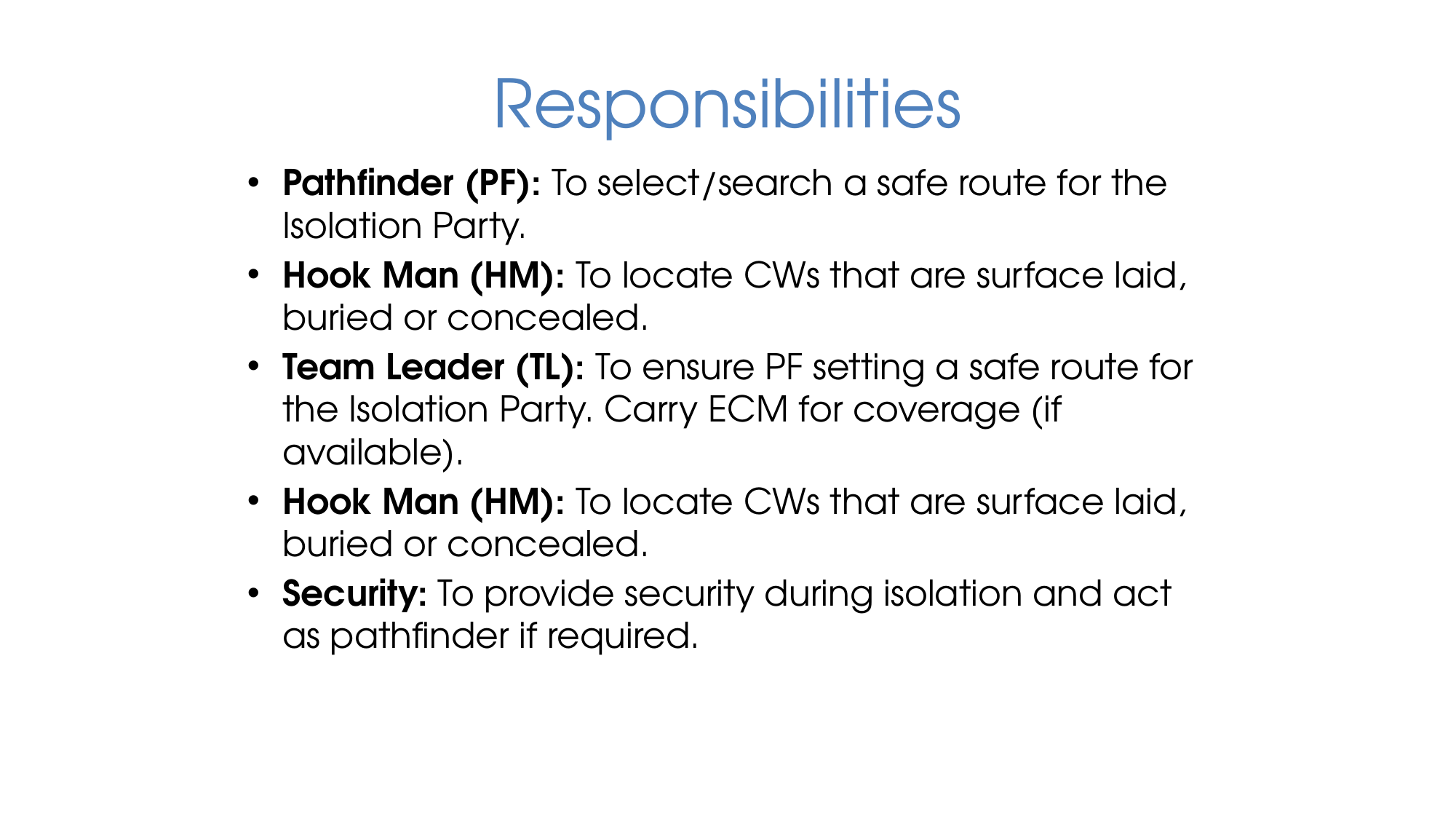

# Responsibilities
Pathfinder (PF): To select/search a safe route for the Isolation Party.
Hook Man (HM): To locate CWs that are surface laid, buried or concealed.
Team Leader (TL): To ensure PF setting a safe route for the Isolation Party. Carry ECM for coverage (if available).
Hook Man (HM): To locate CWs that are surface laid, buried or concealed.
Security: To provide security during isolation and act as pathfinder if required.